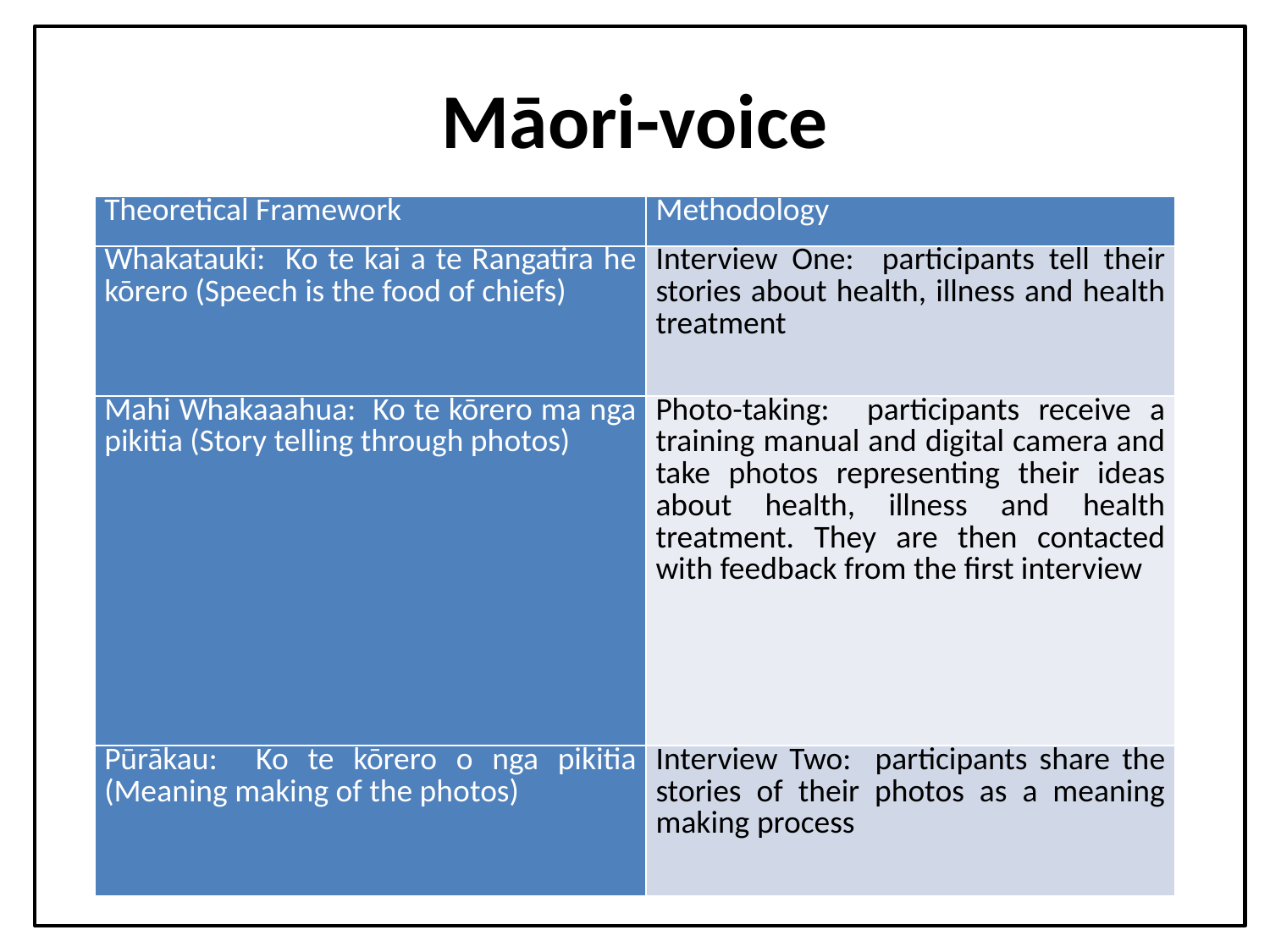

# Māori-voice
| Theoretical Framework | Methodology |
| --- | --- |
| Whakatauki: Ko te kai a te Rangatira he kōrero (Speech is the food of chiefs) | Interview One: participants tell their stories about health, illness and health treatment |
| Mahi Whakaaahua: Ko te kōrero ma nga pikitia (Story telling through photos) | Photo-taking: participants receive a training manual and digital camera and take photos representing their ideas about health, illness and health treatment. They are then contacted with feedback from the first interview |
| Pūrākau: Ko te kōrero o nga pikitia (Meaning making of the photos) | Interview Two: participants share the stories of their photos as a meaning making process |